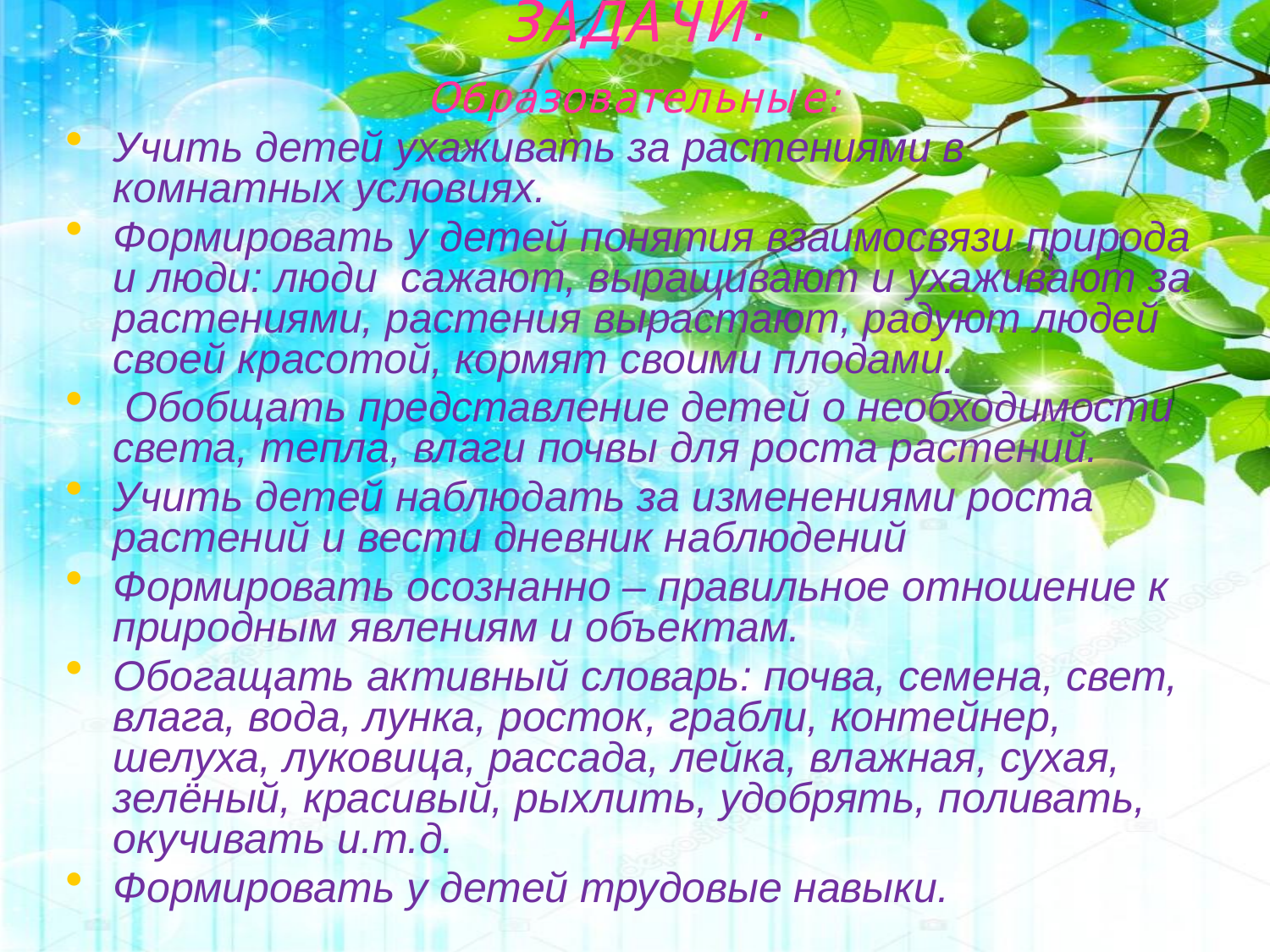

# ЗАДАЧИ:
Образовательные:
Учить детей ухаживать за растениями в комнатных условиях.
Формировать у детей понятия взаимосвязи природа и люди: люди  сажают, выращивают и ухаживают за растениями, растения вырастают, радуют людей своей красотой, кормят своими плодами.
 Обобщать представление детей о необходимости света, тепла, влаги почвы для роста растений.
Учить детей наблюдать за изменениями роста растений и вести дневник наблюдений
Формировать осознанно – правильное отношение к природным явлениям и объектам.
Обогащать активный словарь: почва, семена, свет, влага, вода, лунка, росток, грабли, контейнер, шелуха, луковица, рассада, лейка, влажная, сухая, зелёный, красивый, рыхлить, удобрять, поливать, окучивать и.т.д.
Формировать у детей трудовые навыки.